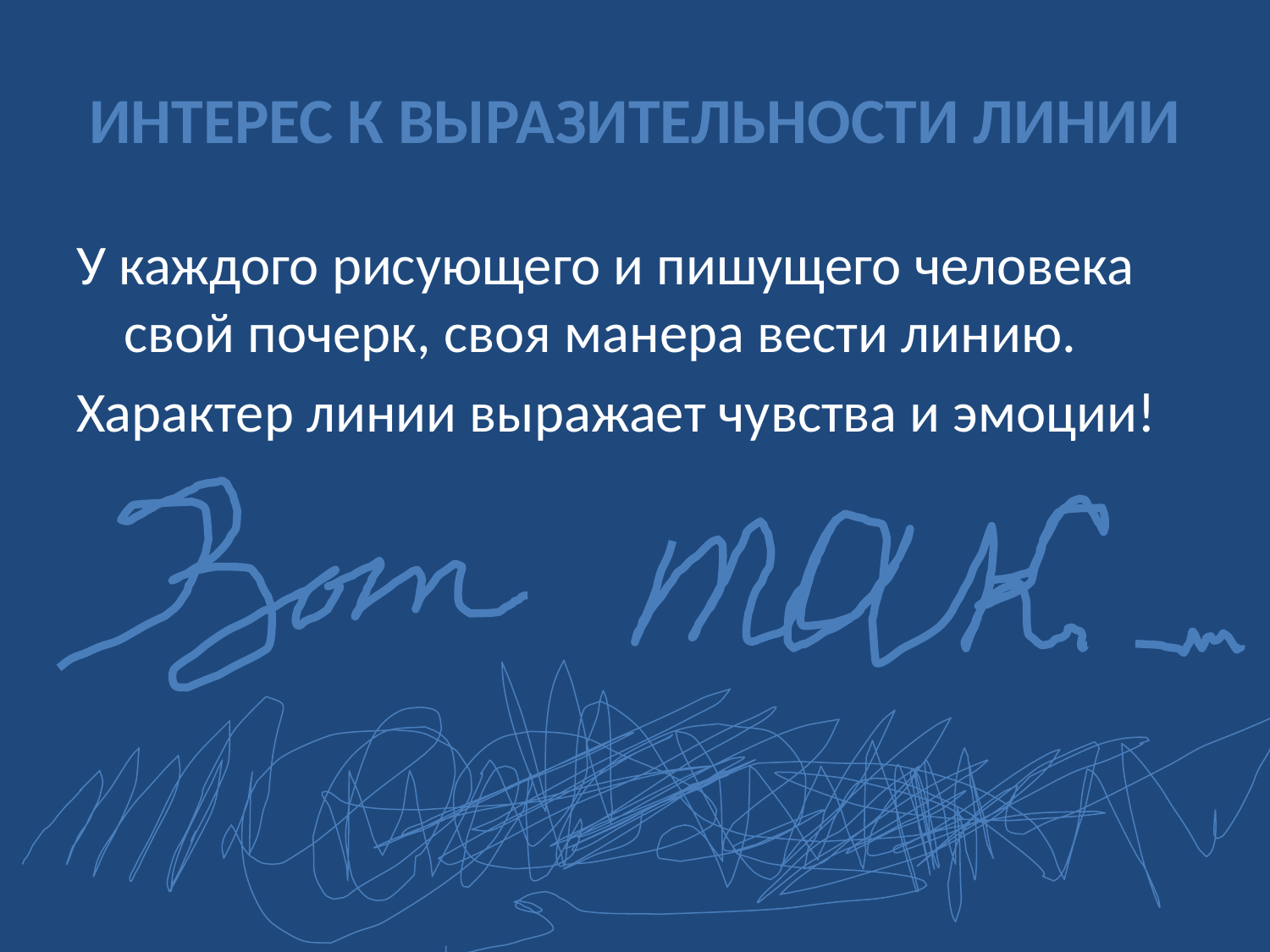

# Интерес к выразительности линии
У каждого рисующего и пишущего человека свой почерк, своя манера вести линию.
Характер линии выражает чувства и эмоции!